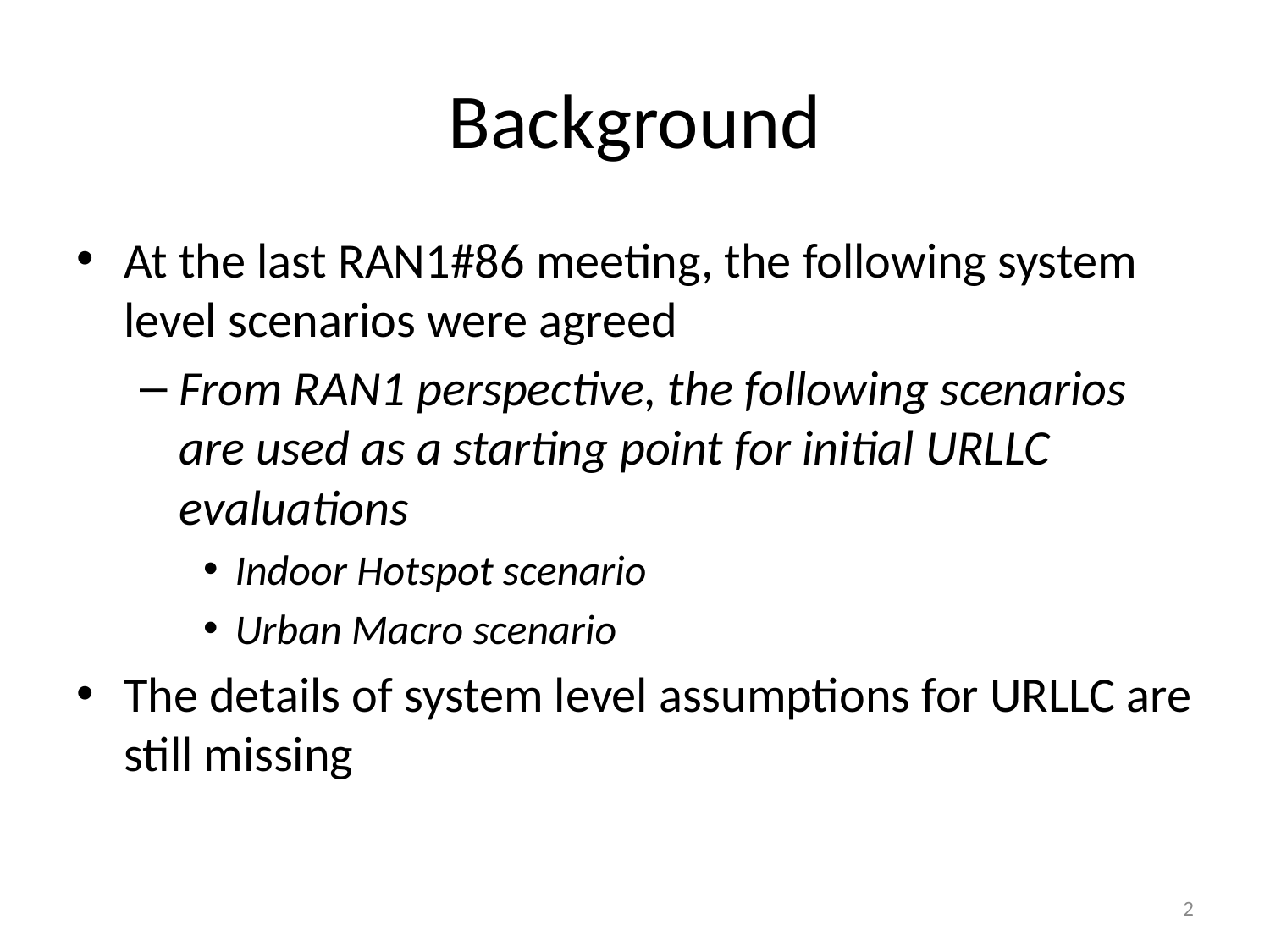

# Background
At the last RAN1#86 meeting, the following system level scenarios were agreed
From RAN1 perspective, the following scenarios are used as a starting point for initial URLLC evaluations
Indoor Hotspot scenario
Urban Macro scenario
The details of system level assumptions for URLLC are still missing
2